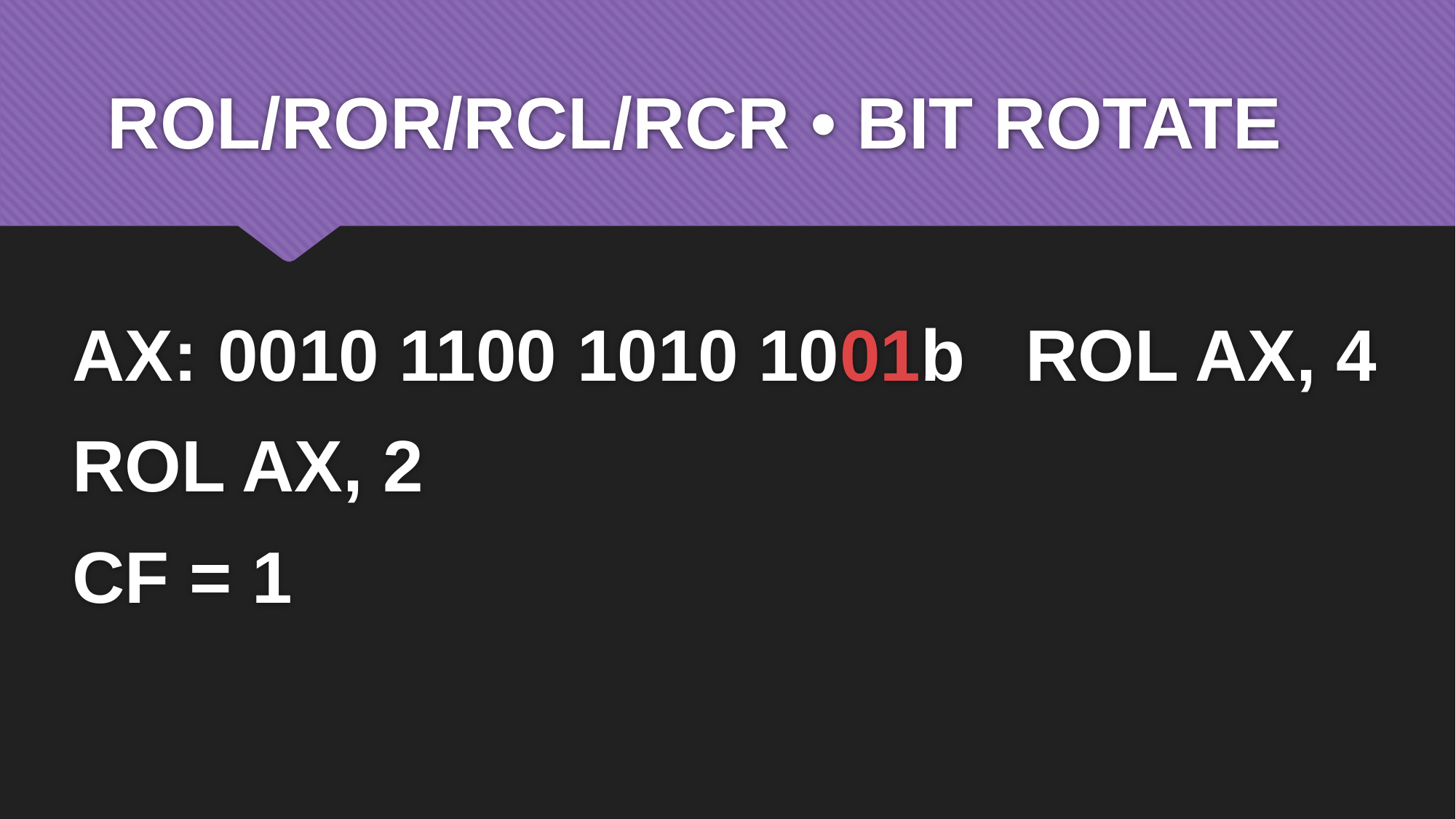

# ROL/ROR/RCL/RCR • BIT ROTATE
AX: 0010 1100 1010 1001b   ROL AX, 4
ROL AX, 2
CF = 1